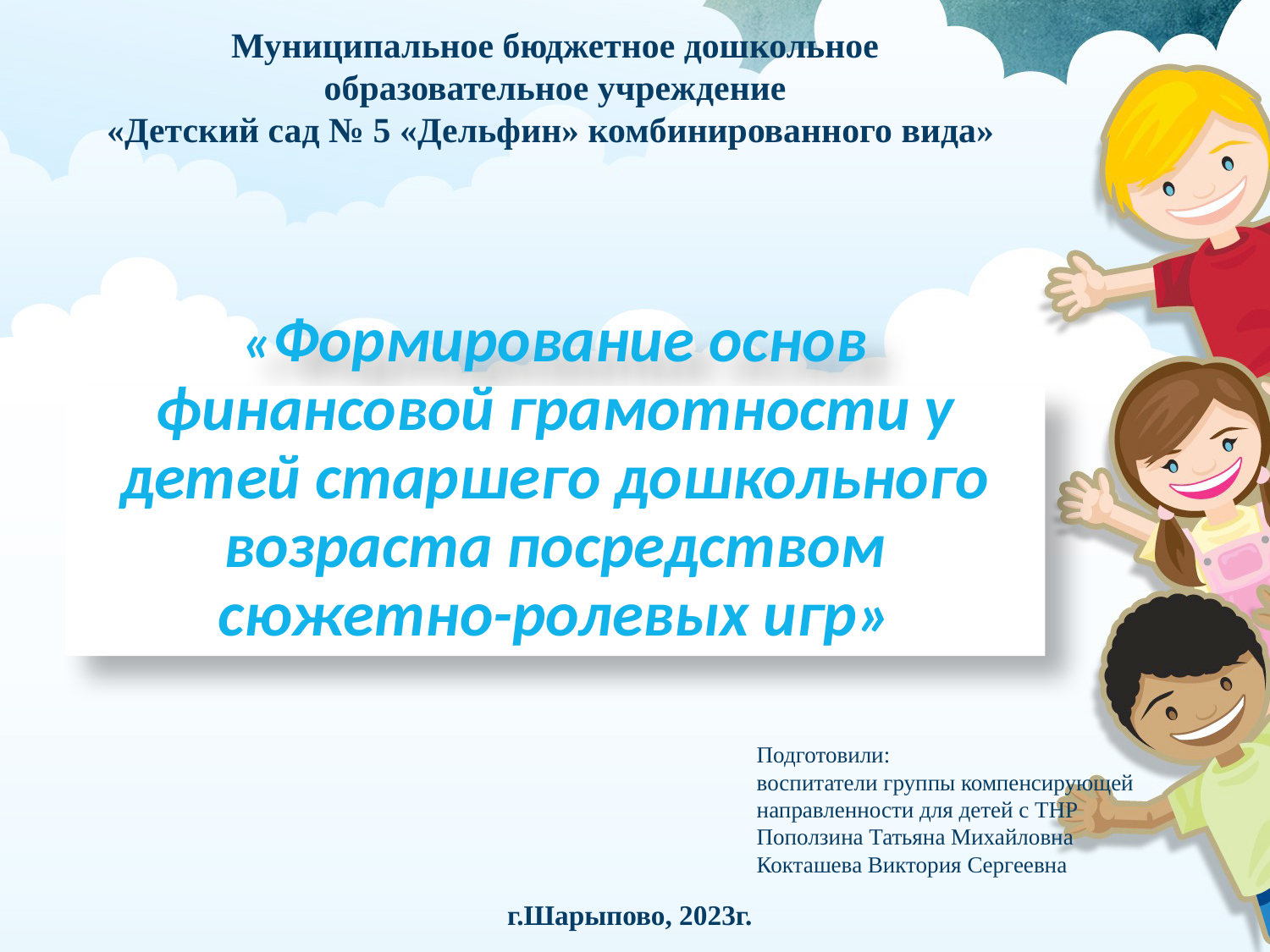

Муниципальное бюджетное дошкольное
 образовательное учреждение
«Детский сад № 5 «Дельфин» комбинированного вида»
# «Формирование основ финансовой грамотности у детей старшего дошкольного возраста посредством сюжетно-ролевых игр»
Подготовили:
воспитатели группы компенсирующей направленности для детей с ТНР
Поползина Татьяна Михайловна
Кокташева Виктория Сергеевна
г.Шарыпово, 2023г.